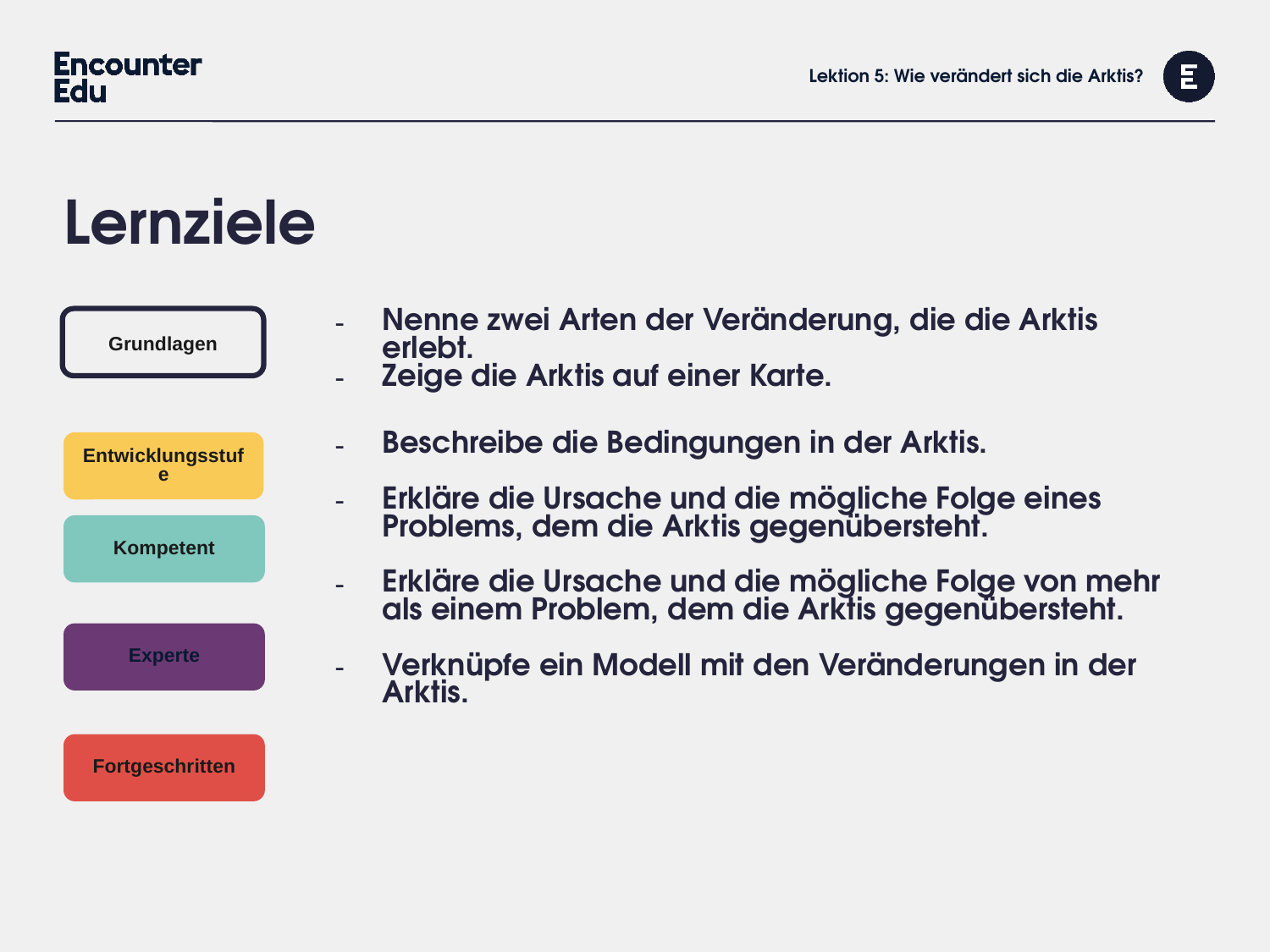

# Lektion 5: Wie verändert sich die Arktis?
Lernziele
Grundlagen
| Nenne zwei Arten der Veränderung, die die Arktis erlebt. Zeige die Arktis auf einer Karte. |
| --- |
| Beschreibe die Bedingungen in der Arktis. Erkläre die Ursache und die mögliche Folge eines Problems, dem die Arktis gegenübersteht. Erkläre die Ursache und die mögliche Folge von mehr als einem Problem, dem die Arktis gegenübersteht. Verknüpfe ein Modell mit den Veränderungen in der Arktis. |
|  |
|  |
|  |
Entwicklungsstufe
Kompetent
Experte
Fortgeschritten